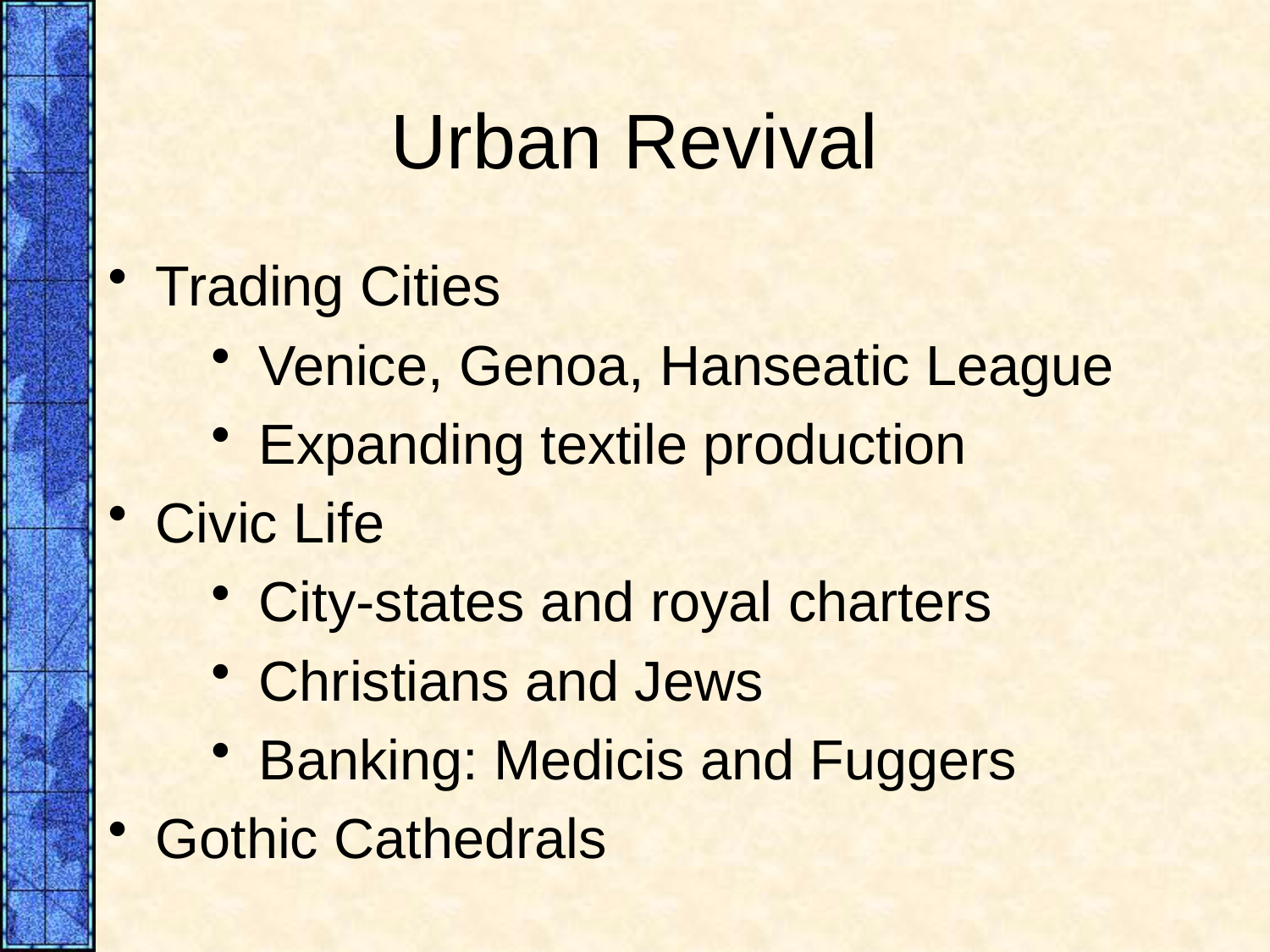

# Urban Revival
Trading Cities
Venice, Genoa, Hanseatic League
Expanding textile production
Civic Life
City-states and royal charters
Christians and Jews
Banking: Medicis and Fuggers
Gothic Cathedrals